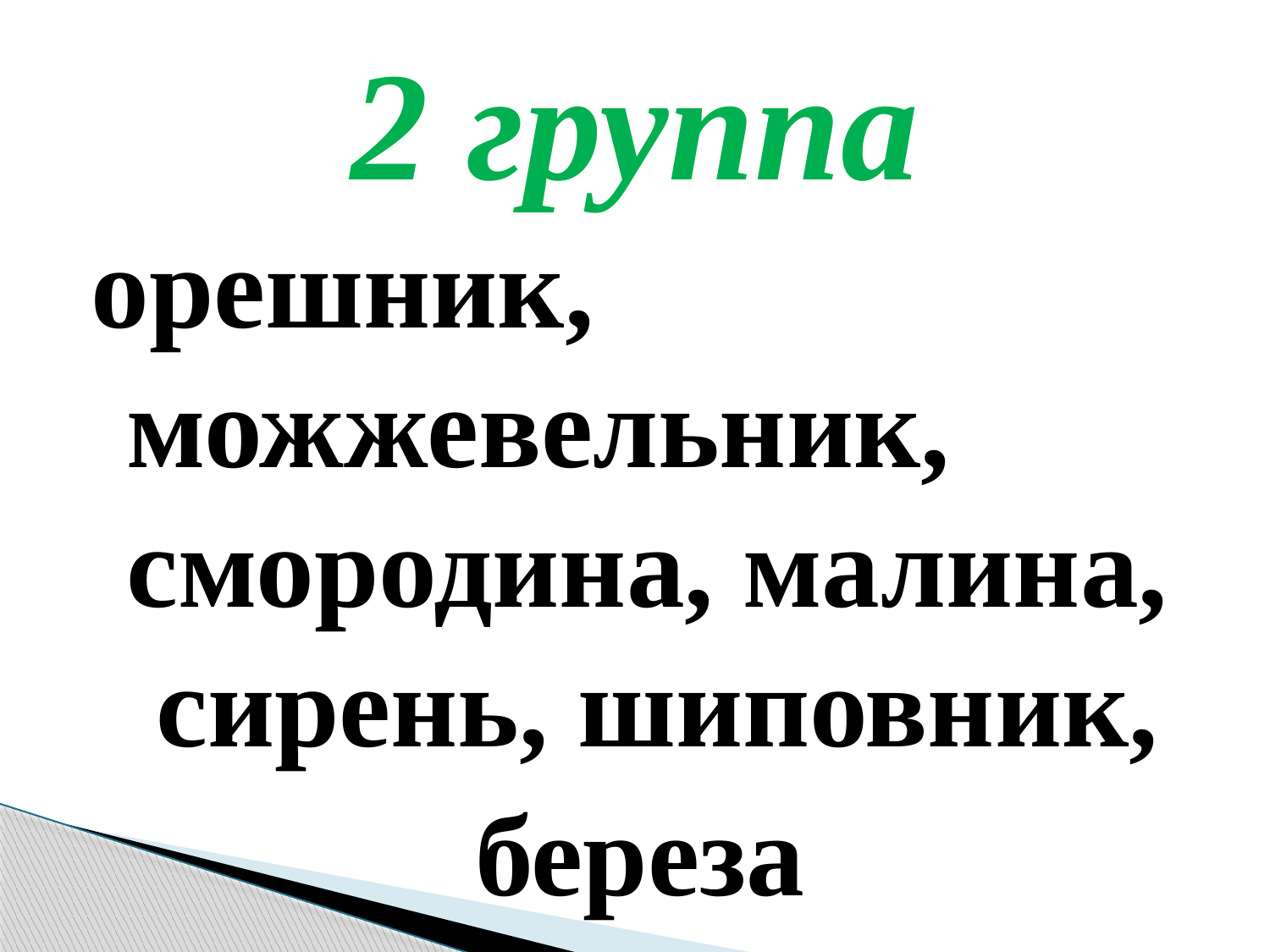

# 2 группа
орешник, можжевельник, смородина, малина,  сирень, шиповник,
береза